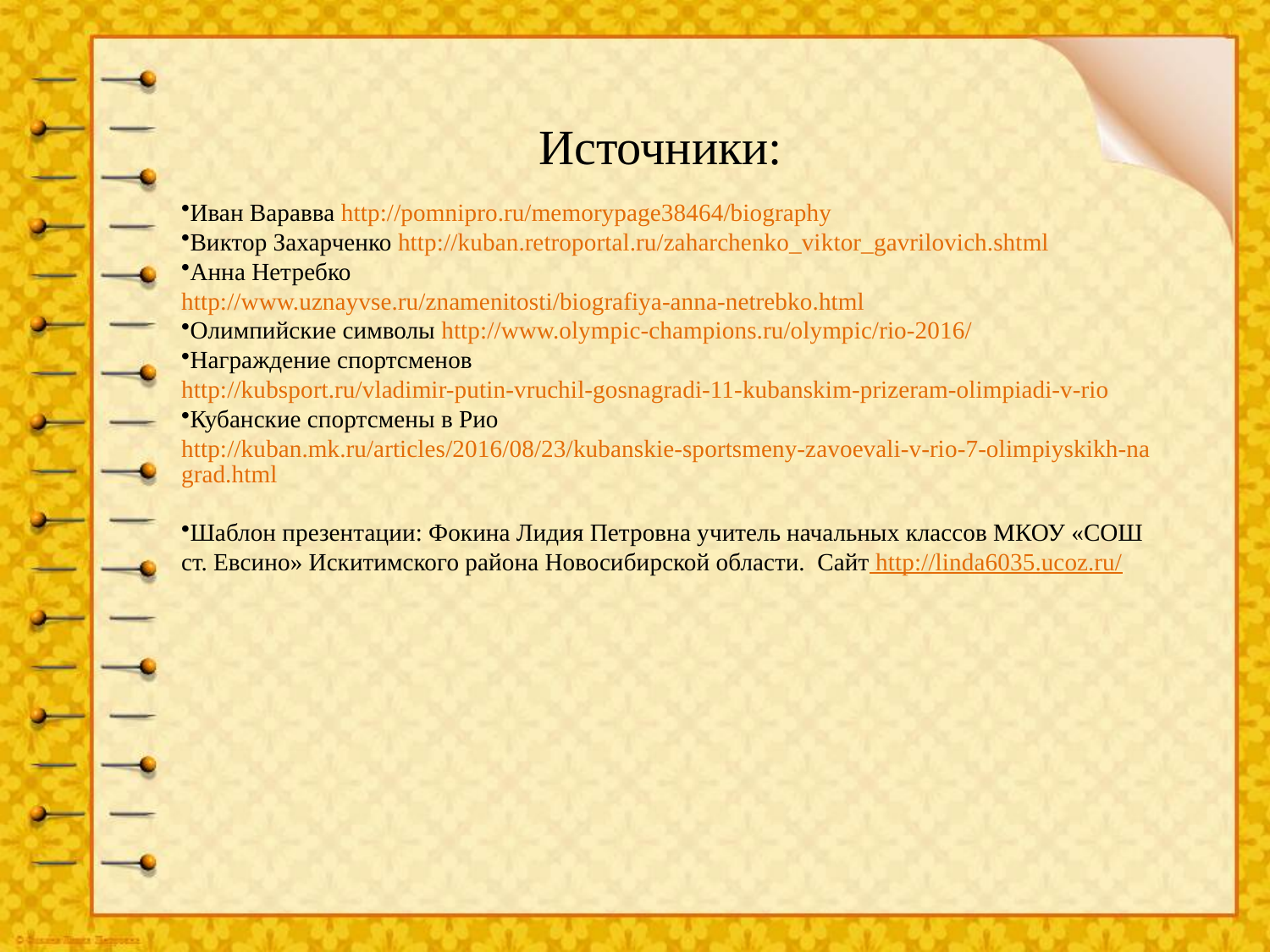

# Источники:
Иван Варавва http://pomnipro.ru/memorypage38464/biography
Виктор Захарченко http://kuban.retroportal.ru/zaharchenko_viktor_gavrilovich.shtml
Анна Нетребко
http://www.uznayvse.ru/znamenitosti/biografiya-anna-netrebko.html
Олимпийские символы http://www.olympic-champions.ru/olympic/rio-2016/
Награждение спортсменов http://kubsport.ru/vladimir-putin-vruchil-gosnagradi-11-kubanskim-prizeram-olimpiadi-v-rio
Кубанские спортсмены в Рио http://kuban.mk.ru/articles/2016/08/23/kubanskie-sportsmeny-zavoevali-v-rio-7-olimpiyskikh-nagrad.html
Шаблон презентации: Фокина Лидия Петровна учитель начальных классов МКОУ «СОШ ст. Евсино» Искитимского района Новосибирской области.  Сайт http://linda6035.ucoz.ru/